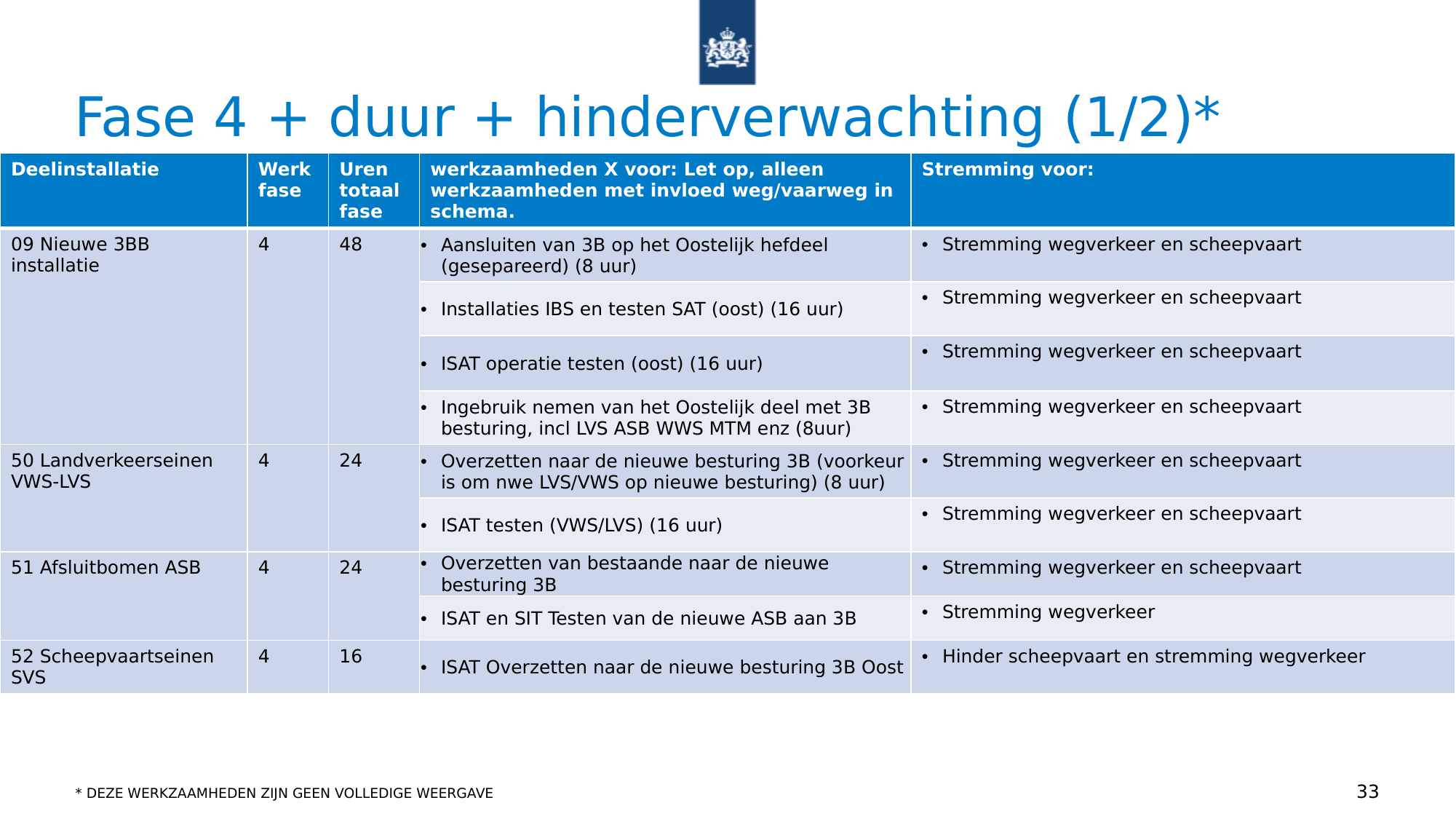

# Fase 4 + duur + hinderverwachting (1/2)*
| Deelinstallatie | Werkfase | Uren totaal fase | werkzaamheden X voor: Let op, alleen werkzaamheden met invloed weg/vaarweg in schema. | Stremming voor: |
| --- | --- | --- | --- | --- |
| 09 Nieuwe 3BB installatie | 4 | 48 | Aansluiten van 3B op het Oostelijk hefdeel (gesepareerd) (8 uur) | Stremming wegverkeer en scheepvaart |
|  |  |  | Installaties IBS en testen SAT (oost) (16 uur) | Stremming wegverkeer en scheepvaart |
|  |  |  | ISAT operatie testen (oost) (16 uur) | Stremming wegverkeer en scheepvaart |
|  |  |  | Ingebruik nemen van het Oostelijk deel met 3B besturing, incl LVS ASB WWS MTM enz (8uur) | Stremming wegverkeer en scheepvaart |
| 50 Landverkeerseinen VWS-LVS | 4 | 24 | Overzetten naar de nieuwe besturing 3B (voorkeur is om nwe LVS/VWS op nieuwe besturing) (8 uur) | Stremming wegverkeer en scheepvaart |
|  |  |  | ISAT testen (VWS/LVS) (16 uur) | Stremming wegverkeer en scheepvaart |
| 51 Afsluitbomen ASB | 4 | 24 | Overzetten van bestaande naar de nieuwe besturing 3B | Stremming wegverkeer en scheepvaart |
|  |  |  | ISAT en SIT Testen van de nieuwe ASB aan 3B | Stremming wegverkeer |
| 52 Scheepvaartseinen SVS | 4 | 16 | ISAT Overzetten naar de nieuwe besturing 3B Oost | Hinder scheepvaart en stremming wegverkeer |
* Deze werkzaamheden zijn geen volledige weergave
33